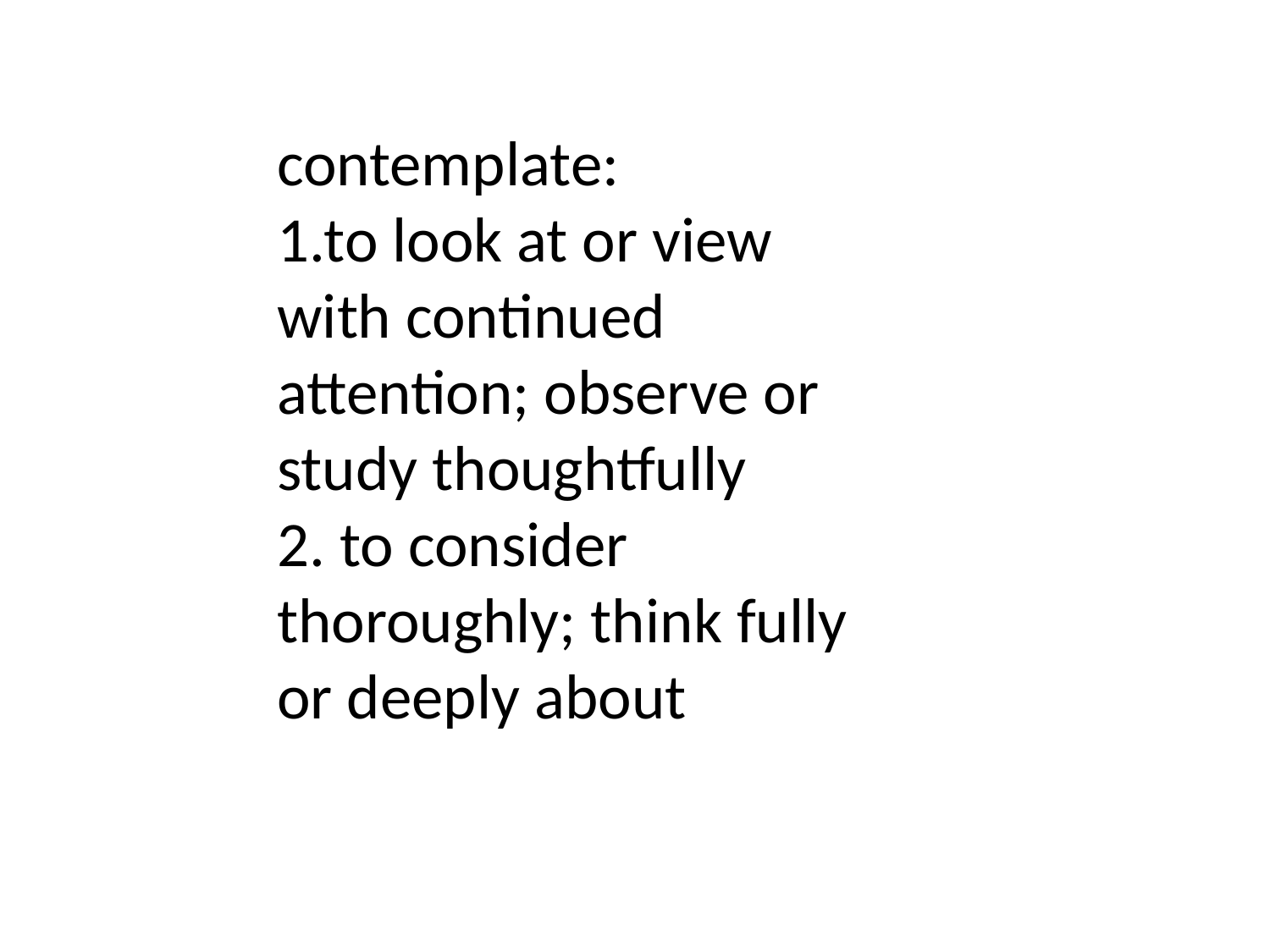

contemplate:
1.to look at or view with continued attention; observe or study thoughtfully
2. to consider thoroughly; think fully or deeply about